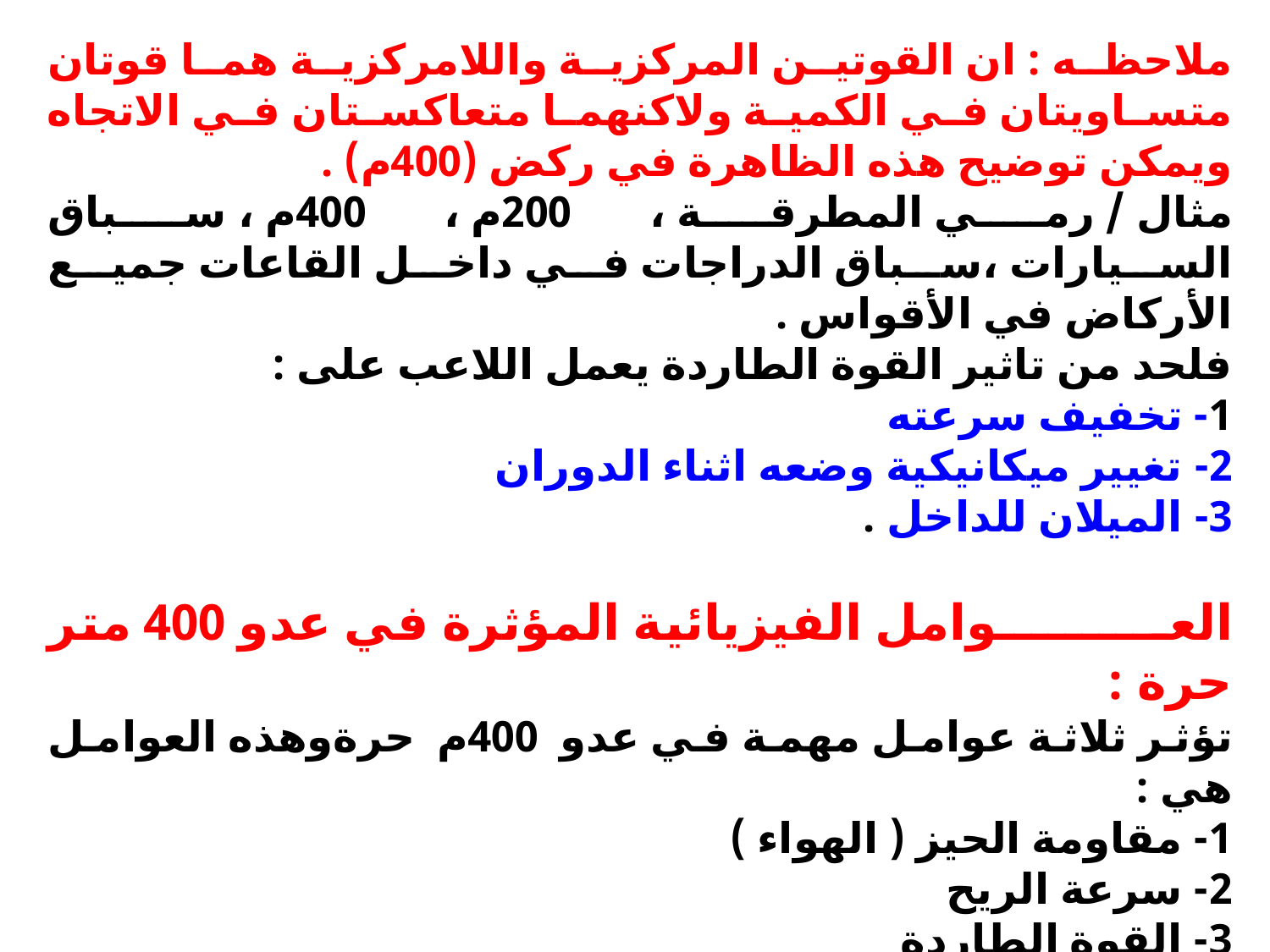

ملاحظه : ان القوتين المركزية واللامركزية هما قوتان متساويتان في الكمية ولاكنهما متعاكستان في الاتجاه ويمكن توضيح هذه الظاهرة في ركض (400م) .
مثال / رمي المطرقة ، 200م ، 400م ، سباق السيارات ،سباق الدراجات في داخل القاعات جميع الأركاض في الأقواس .
فلحد من تاثير القوة الطاردة يعمل اللاعب على :
1- تخفيف سرعته
2- تغيير ميكانيكية وضعه اثناء الدوران
3- الميلان للداخل .

العــــــــــوامل الفيزيائية المؤثرة في عدو 400 متر حرة :
تؤثر ثلاثة عوامل مهمة في عدو 400م  حرةوهذه العوامل هي :
1- مقاومة الحيز ( الهواء )
2- سرعة الريح
3- القوة الطاردة
الحركات الرياضية تتاثر في المحيط الذي يطبق فيه ففي السباحة تعني مقاومة الحيز مقاومة الماء اما في العدو والركض والجري فان الحيز يتكون من الهواء ولذالك فان